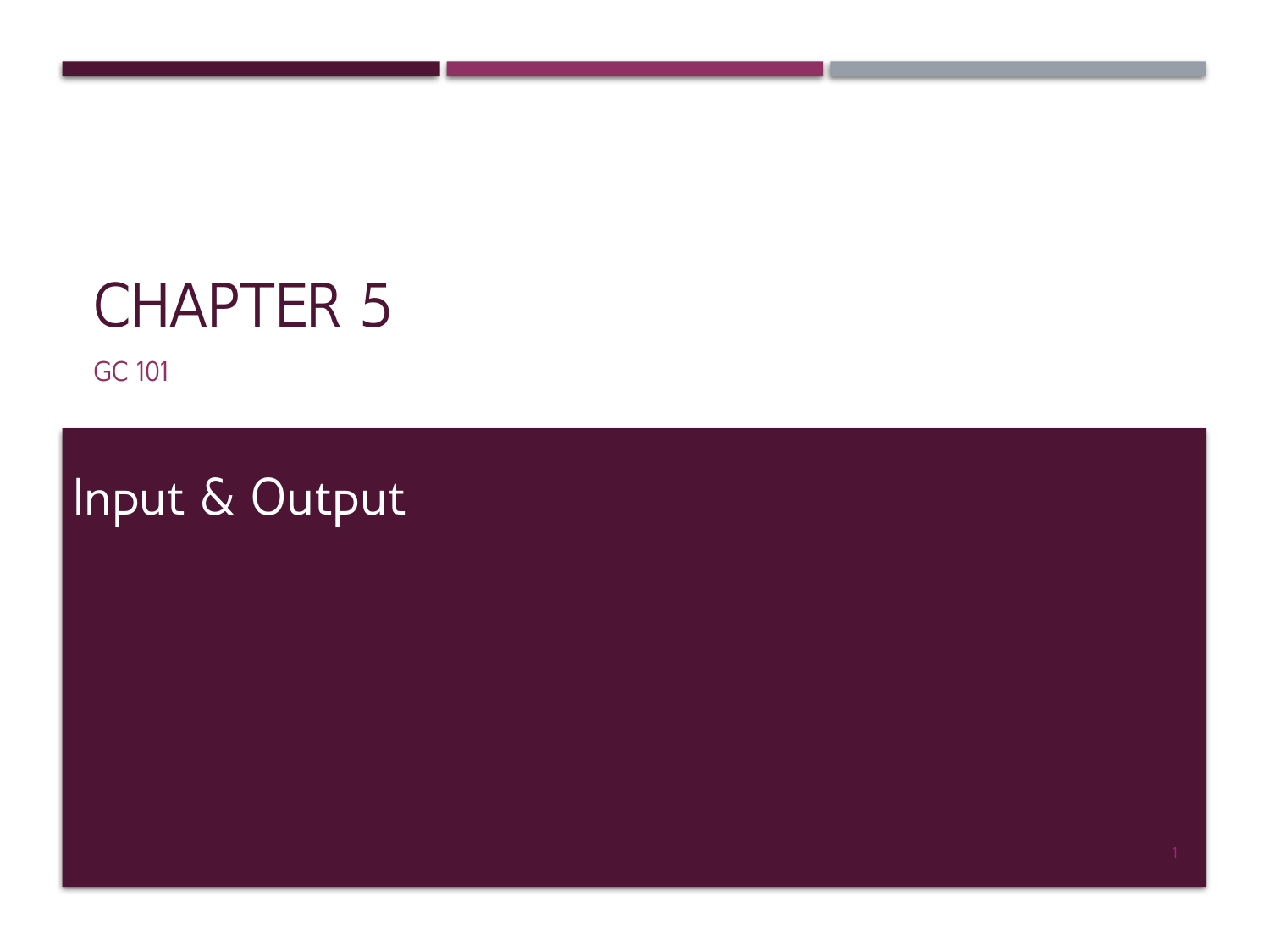

# Chapter 5
GC 101
Input & Output
1